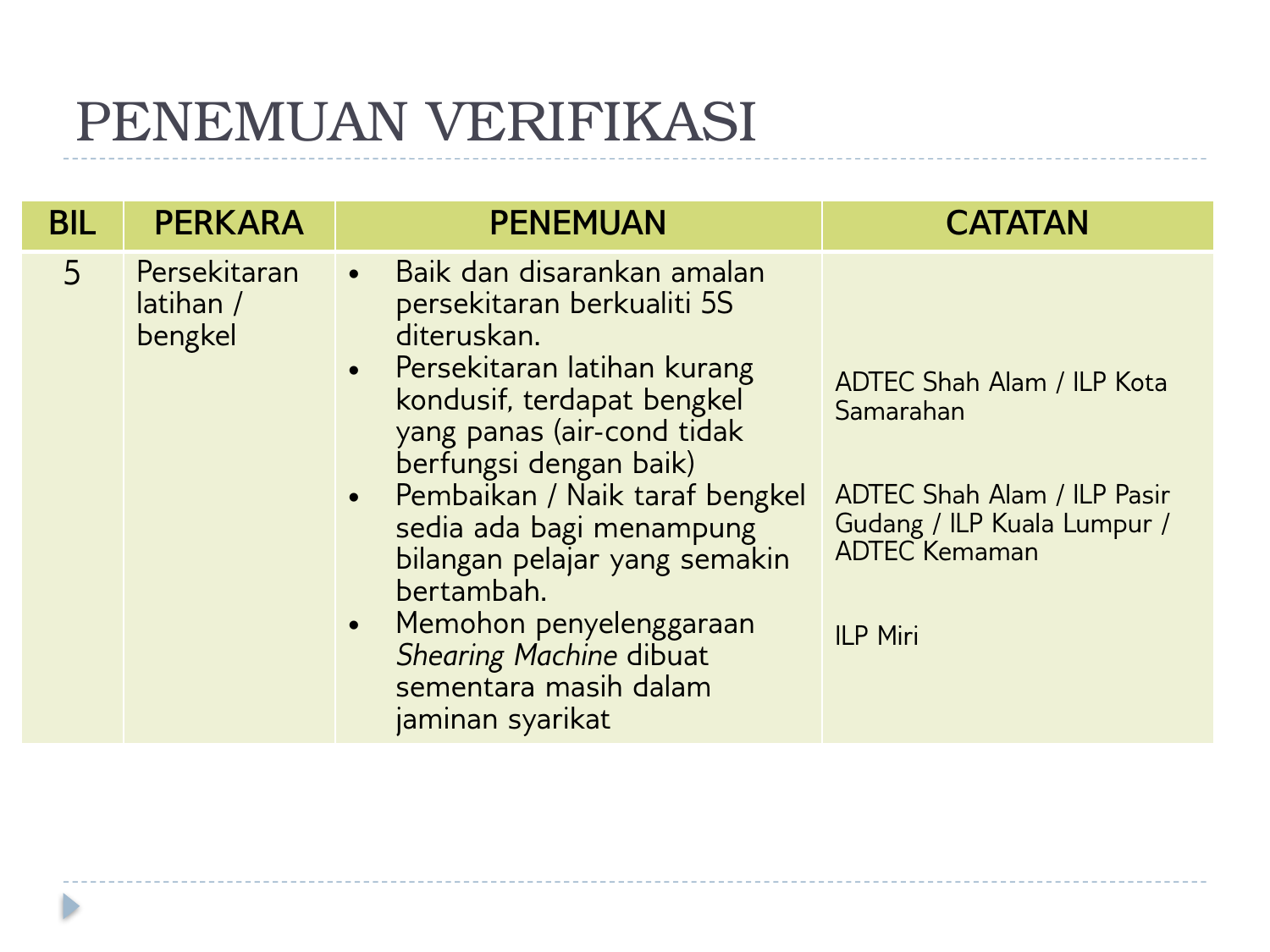

# PENEMUAN VERIFIKASI

| BIL | PERKARA | PENEMUAN | CATATAN |
| --- | --- | --- | --- |
| 5 | Persekitaran latihan / bengkel | Baik dan disarankan amalan persekitaran berkualiti 5S diteruskan. Persekitaran latihan kurang kondusif, terdapat bengkel yang panas (air-cond tidak berfungsi dengan baik) Pembaikan / Naik taraf bengkel sedia ada bagi menampung bilangan pelajar yang semakin bertambah. Memohon penyelenggaraan Shearing Machine dibuat sementara masih dalam jaminan syarikat | ADTEC Shah Alam / ILP Kota Samarahan ADTEC Shah Alam / ILP Pasir Gudang / ILP Kuala Lumpur / ADTEC Kemaman ILP Miri |